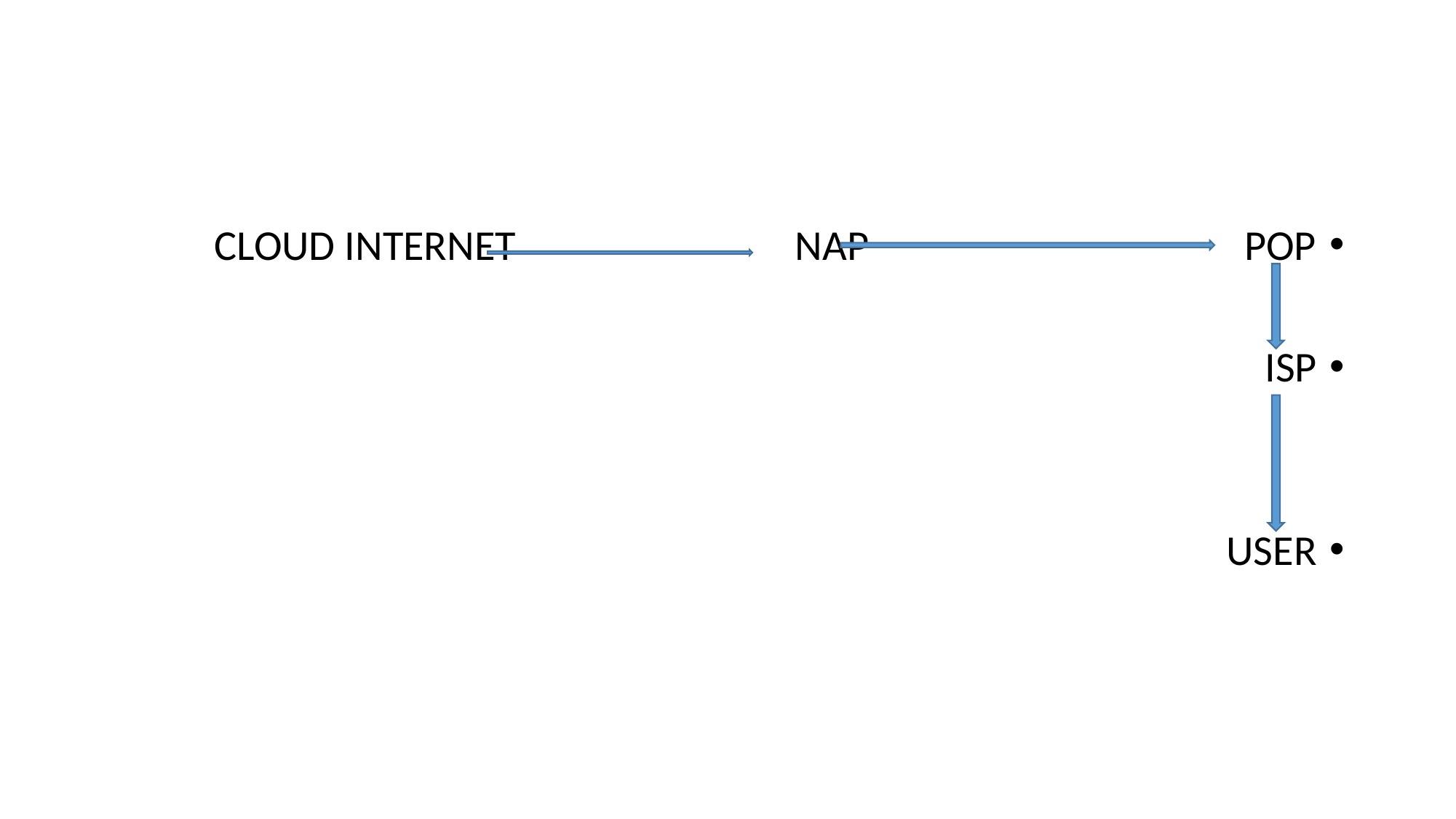

#
CLOUD INTERNET                             NAP                                       POP

ISP

USER